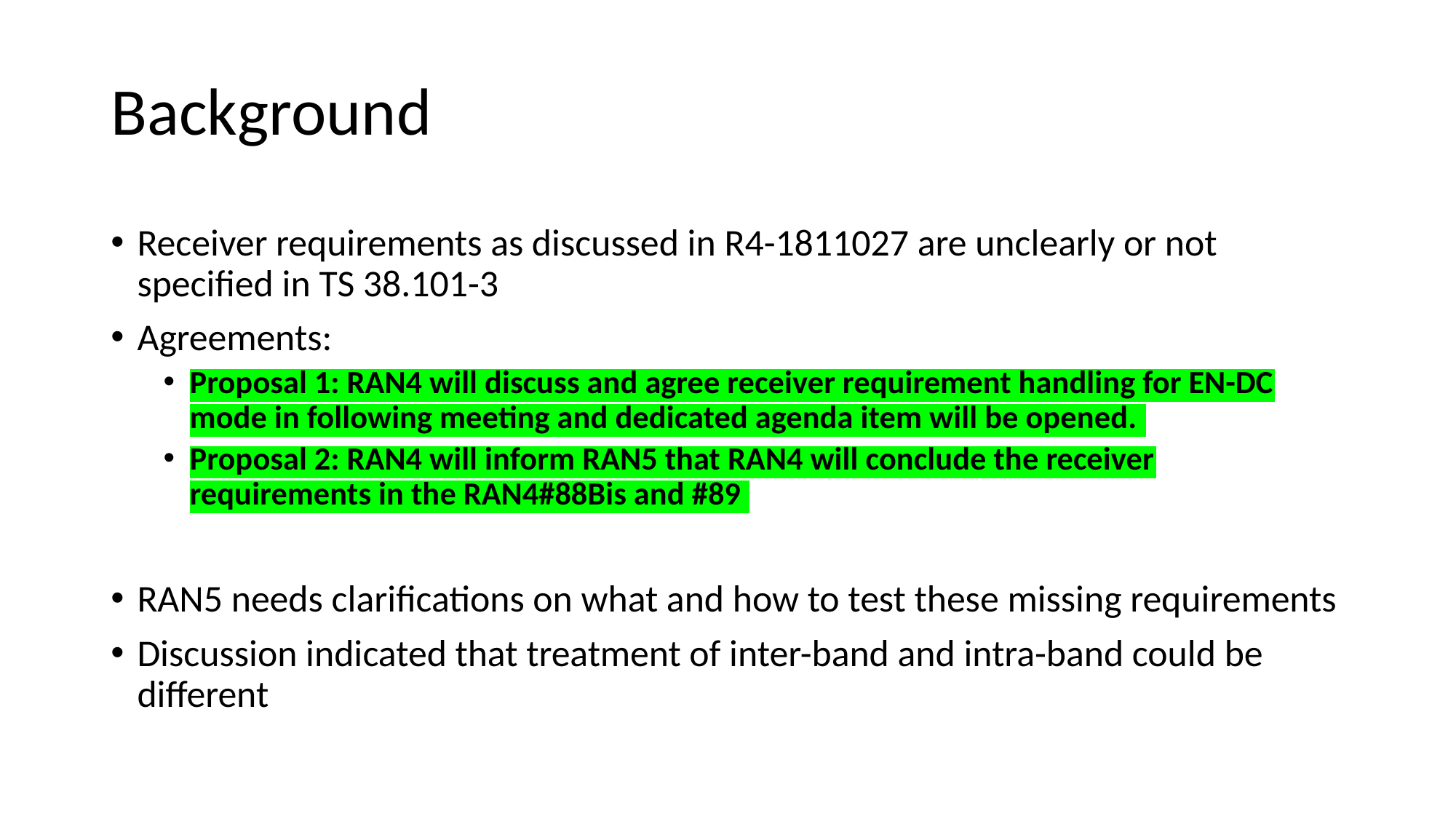

# Background
Receiver requirements as discussed in R4-1811027 are unclearly or not specified in TS 38.101-3
Agreements:
Proposal 1: RAN4 will discuss and agree receiver requirement handling for EN-DC mode in following meeting and dedicated agenda item will be opened.
Proposal 2: RAN4 will inform RAN5 that RAN4 will conclude the receiver requirements in the RAN4#88Bis and #89

RAN5 needs clarifications on what and how to test these missing requirements
Discussion indicated that treatment of inter-band and intra-band could be different